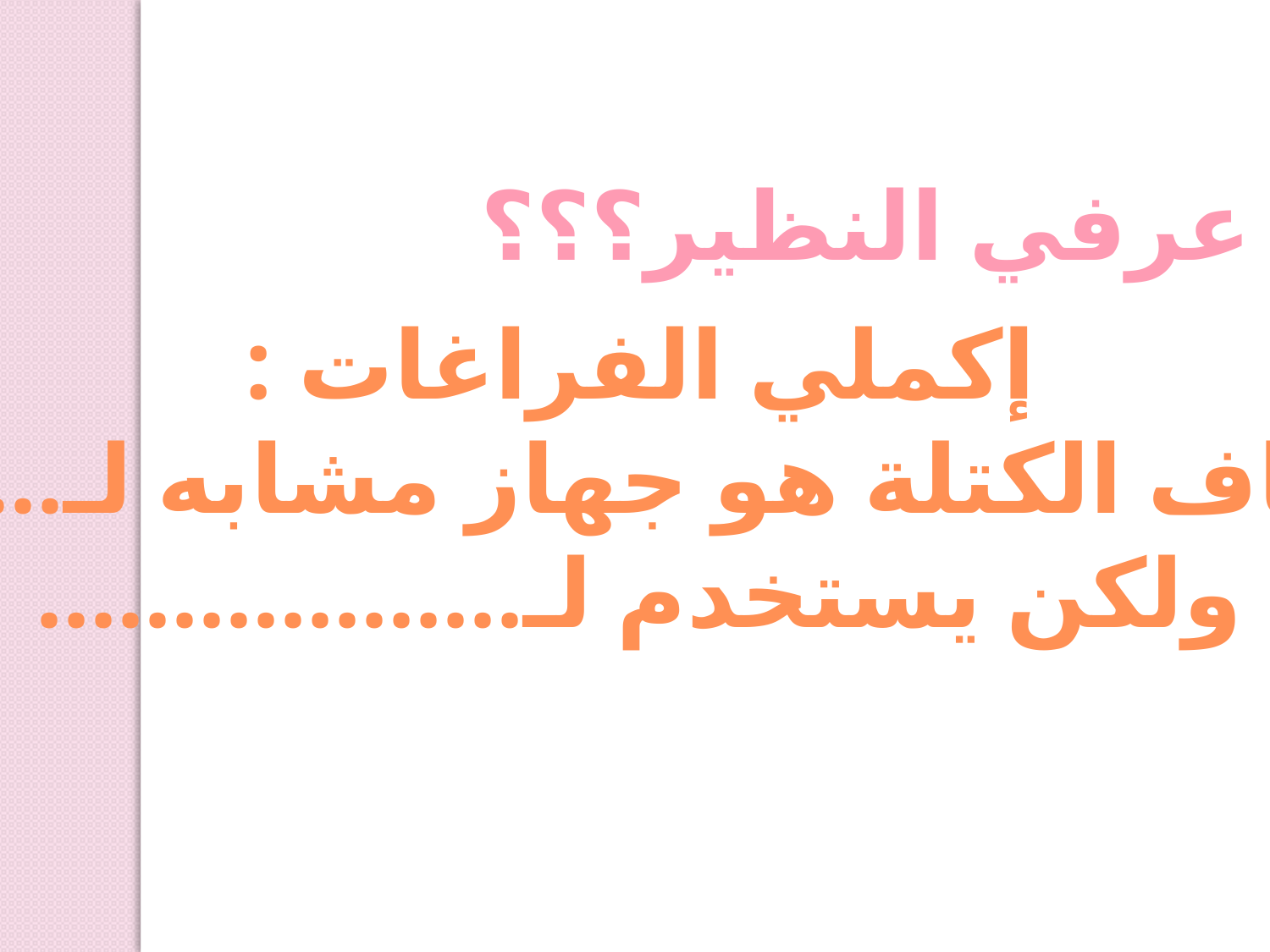

عرفي النظير؟؟؟
إكملي الفراغات :
مطياف الكتلة هو جهاز مشابه لـ..........
ولكن يستخدم لـ..................